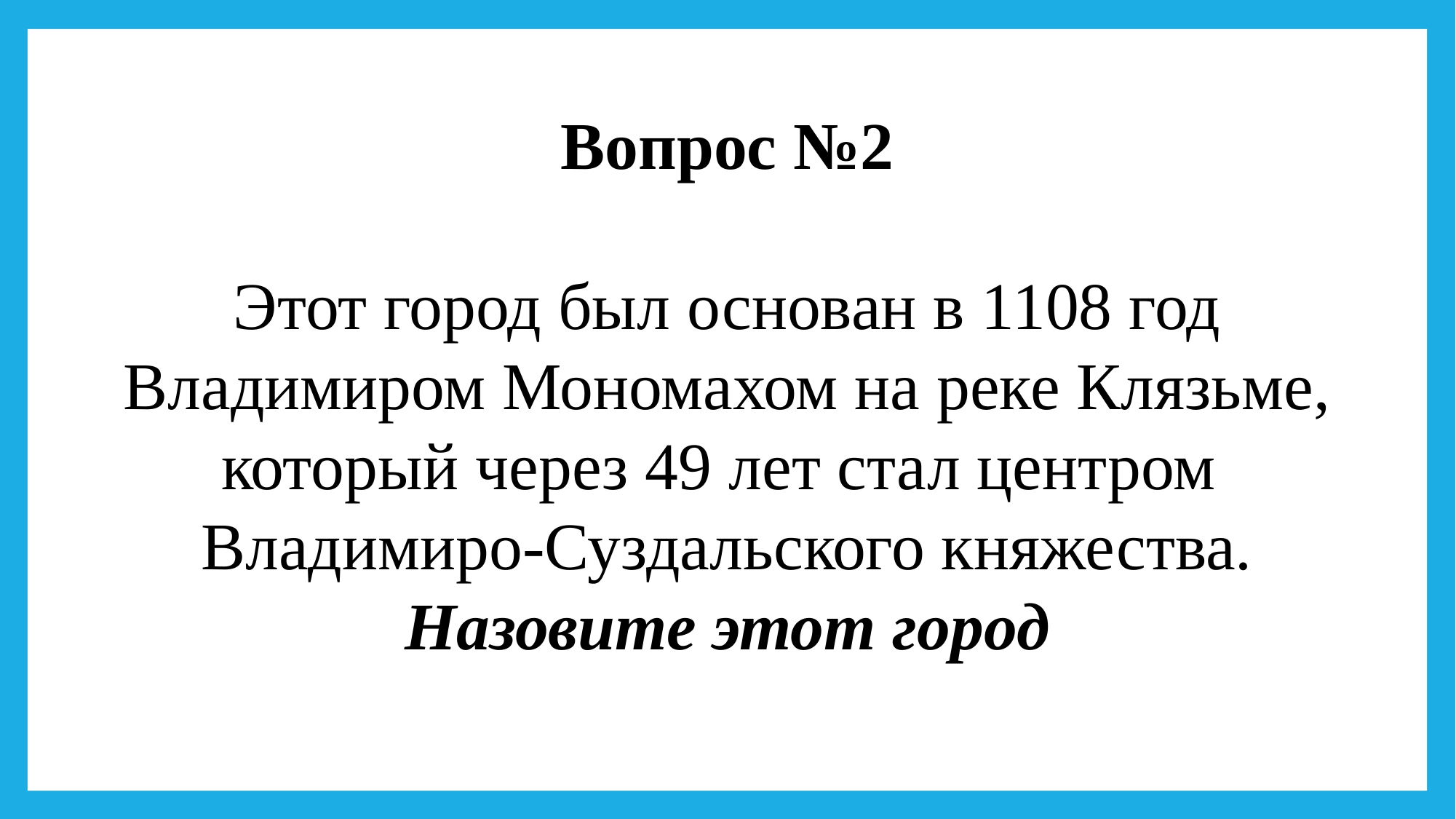

Вопрос №2

Этот город был основан в 1108 год Владимиром Мономахом на реке Клязьме, который через 49 лет стал центром
Владимиро-Суздальского княжества.
Назовите этот город